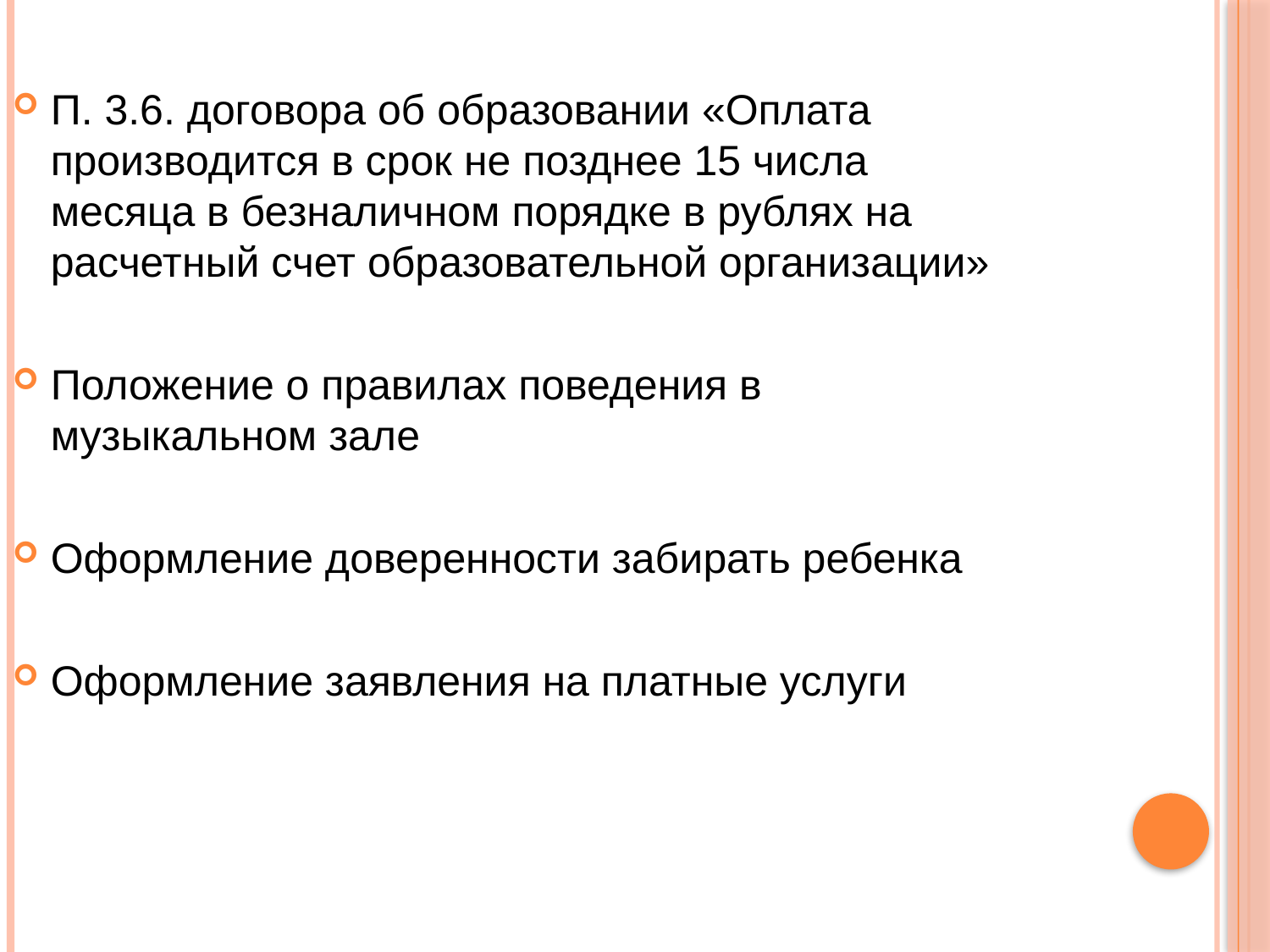

П. 3.6. договора об образовании «Оплата производится в срок не позднее 15 числа месяца в безналичном порядке в рублях на расчетный счет образовательной организации»

Положение о правилах поведения в музыкальном зале

Оформление доверенности забирать ребенка

Оформление заявления на платные услуги